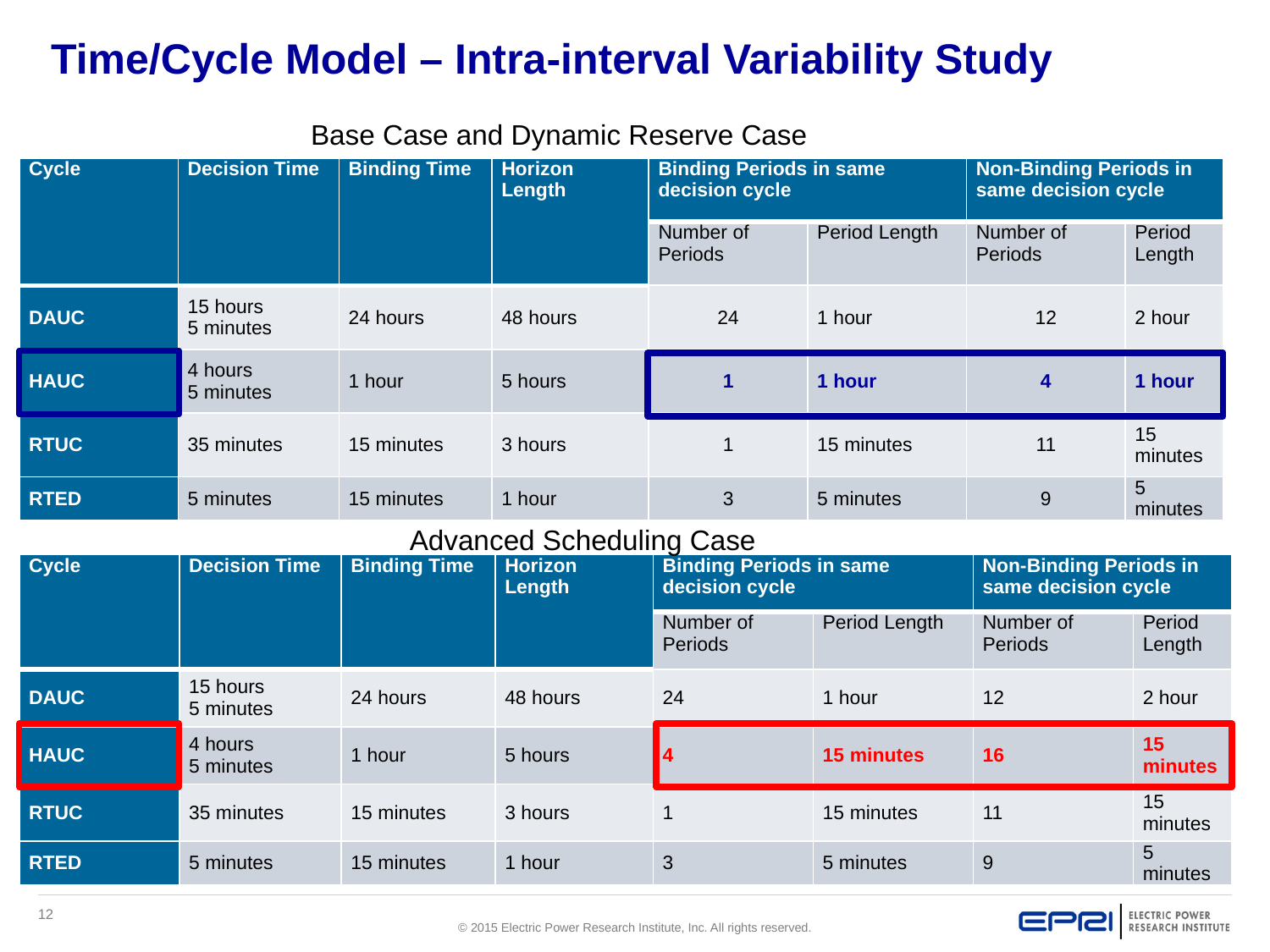

# Time/Cycle Model – Intra-interval Variability Study
Base Case and Dynamic Reserve Case
| Cycle | Decision Time | Binding Time | Horizon Length | Binding Periods in same decision cycle |  | Non-Binding Periods in same decision cycle |  |
| --- | --- | --- | --- | --- | --- | --- | --- |
|  |  |  |  | Number of Periods | Period Length | Number of Periods | Period Length |
| DAUC | 15 hours 5 minutes | 24 hours | 48 hours | 24 | 1 hour | 12 | 2 hour |
| HAUC | 4 hours 5 minutes | 1 hour | 5 hours | 1 | 1 hour | 4 | 1 hour |
| RTUC | 35 minutes | 15 minutes | 3 hours | 1 | 15 minutes | 11 | 15 minutes |
| RTED | 5 minutes | 15 minutes | 1 hour | 3 | 5 minutes | 9 | 5 minutes |

Advanced Scheduling Case
| Cycle | Decision Time | Binding Time | Horizon Length | Binding Periods in same decision cycle |  | Non-Binding Periods in same decision cycle |  |
| --- | --- | --- | --- | --- | --- | --- | --- |
|  |  |  |  | Number of Periods | Period Length | Number of Periods | Period Length |
| DAUC | 15 hours 5 minutes | 24 hours | 48 hours | 24 | 1 hour | 12 | 2 hour |
| HAUC | 4 hours 5 minutes | 1 hour | 5 hours | 4 | 15 minutes | 16 | 15 minutes |
| RTUC | 35 minutes | 15 minutes | 3 hours | 1 | 15 minutes | 11 | 15 minutes |
| RTED | 5 minutes | 15 minutes | 1 hour | 3 | 5 minutes | 9 | 5 minutes |